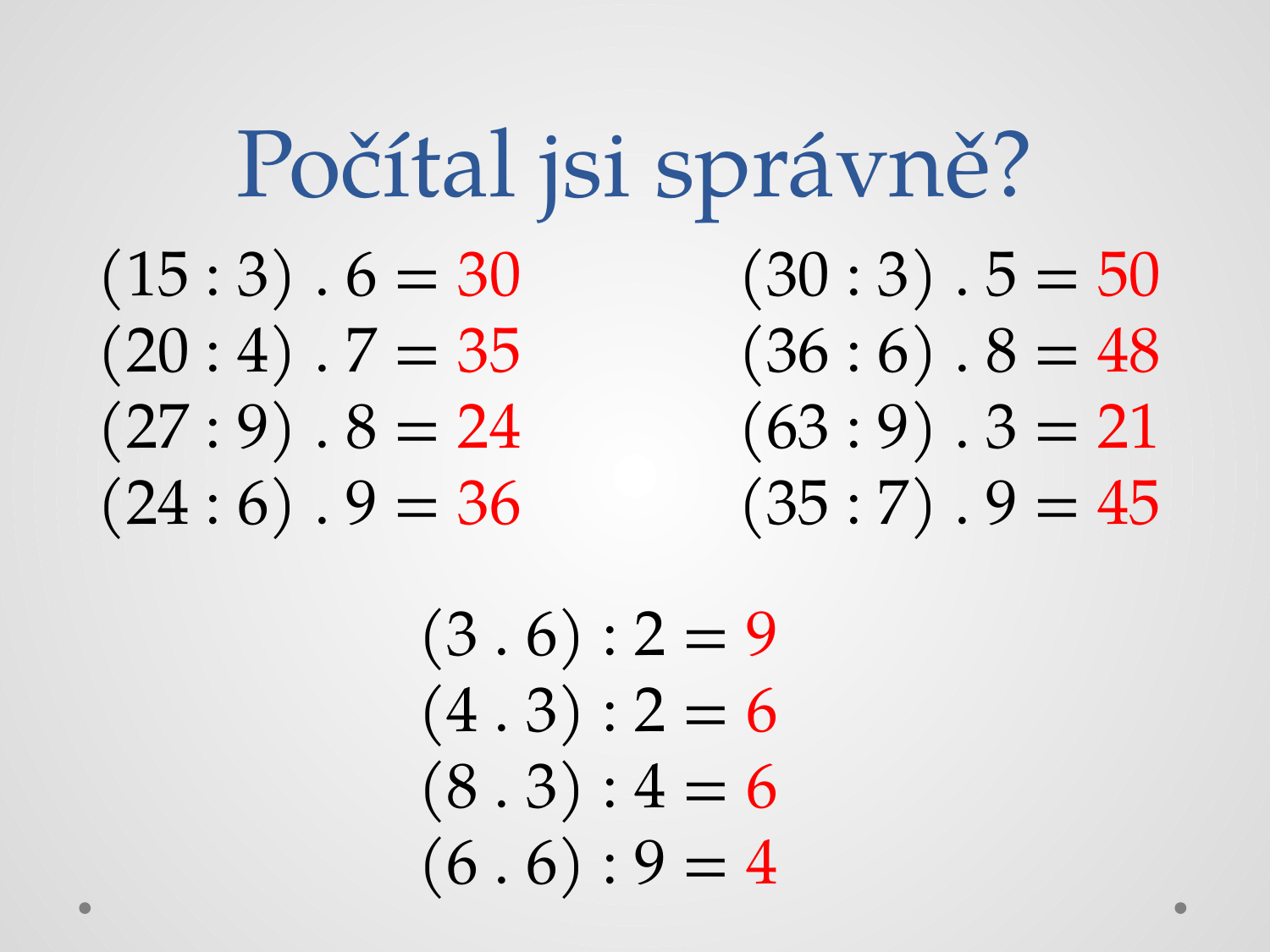

# Počítal jsi správně?
(15 : 3) . 6 = 30
(20 : 4) . 7 = 35
(27 : 9) . 8 = 24
(24 : 6) . 9 = 36
(30 : 3) . 5 = 50
(36 : 6) . 8 = 48
(63 : 9) . 3 = 21
(35 : 7) . 9 = 45
(3 . 6) : 2 = 9
(4 . 3) : 2 = 6
(8 . 3) : 4 = 6
(6 . 6) : 9 = 4